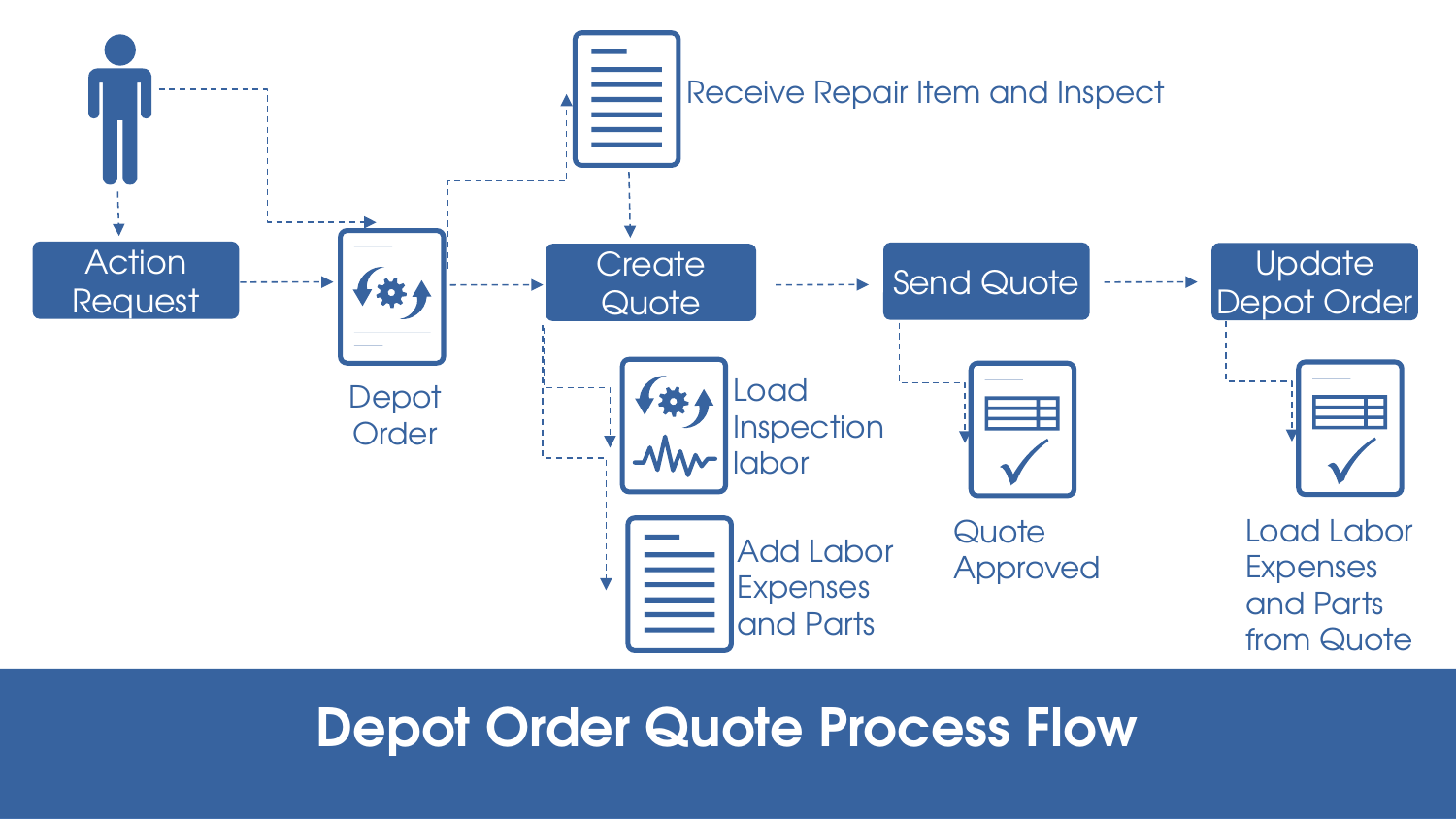

Receive Repair Item and Inspect

Action Request
Send Quote
Update Depot Order
Create Quote

Load Inspection labor

Depot Order

Quote Approved
Load Labor Expenses and Parts from Quote

Add Labor Expenses and Parts

171
Depot Order Quote Process Flow